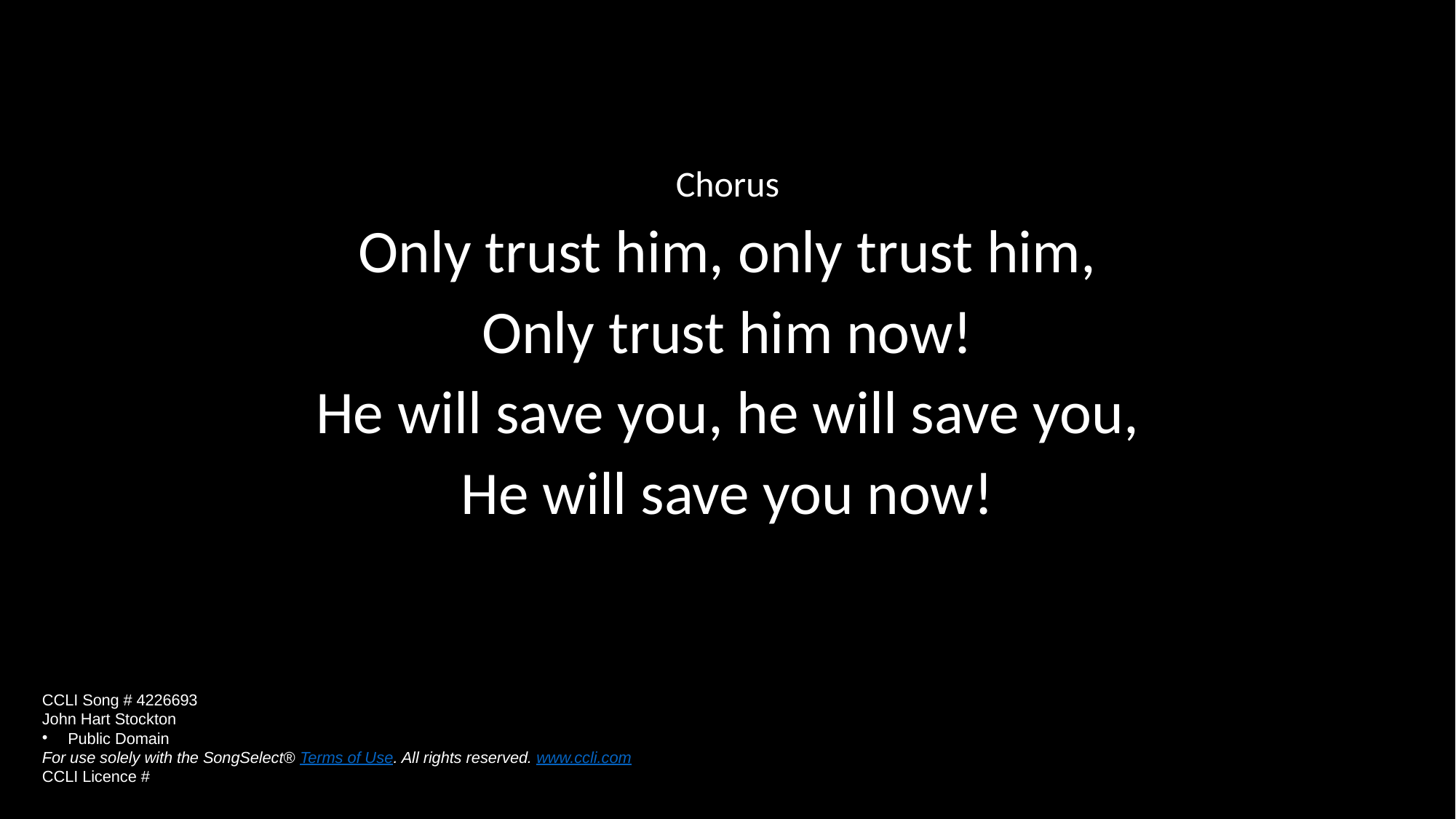

Chorus
Only trust him, only trust him,
Only trust him now!
He will save you, he will save you,
He will save you now!
CCLI Song # 4226693
John Hart Stockton
Public Domain
For use solely with the SongSelect® Terms of Use. All rights reserved. www.ccli.com
CCLI Licence #